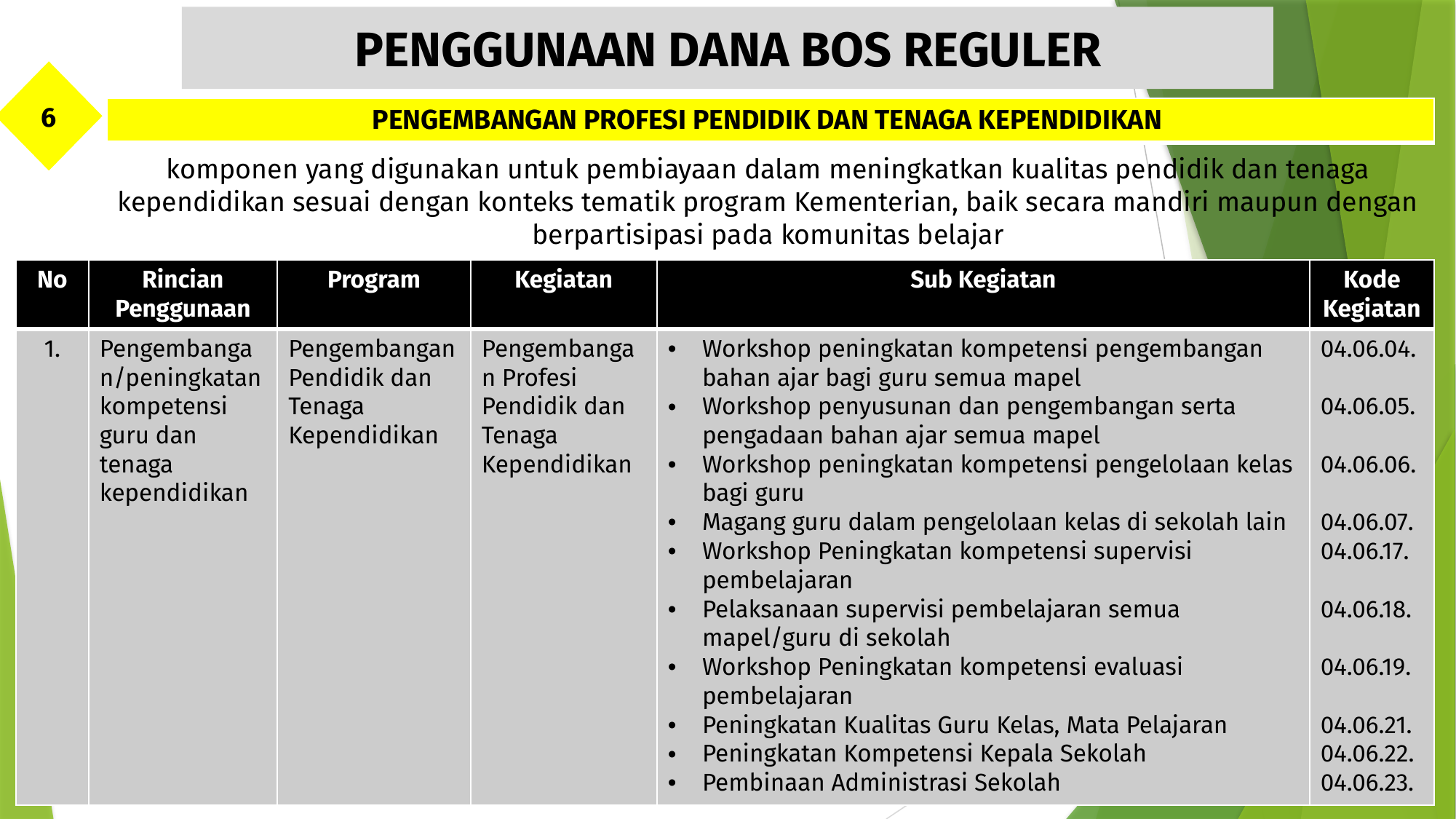

PENGGUNAAN DANA BOS REGULER
6
| PENGEMBANGAN PROFESI PENDIDIK DAN TENAGA KEPENDIDIKAN |
| --- |
komponen yang digunakan untuk pembiayaan dalam meningkatkan kualitas pendidik dan tenaga kependidikan sesuai dengan konteks tematik program Kementerian, baik secara mandiri maupun dengan berpartisipasi pada komunitas belajar
| No | Rincian Penggunaan | Program | Kegiatan | Sub Kegiatan | Kode Kegiatan |
| --- | --- | --- | --- | --- | --- |
| 1. | Pengembangan/peningkatan kompetensi guru dan tenaga kependidikan | Pengembangan Pendidik dan Tenaga Kependidikan | Pengembangan Profesi Pendidik dan Tenaga Kependidikan | Workshop peningkatan kompetensi pengembangan bahan ajar bagi guru semua mapel Workshop penyusunan dan pengembangan serta pengadaan bahan ajar semua mapel Workshop peningkatan kompetensi pengelolaan kelas bagi guru Magang guru dalam pengelolaan kelas di sekolah lain Workshop Peningkatan kompetensi supervisi pembelajaran Pelaksanaan supervisi pembelajaran semua mapel/guru di sekolah Workshop Peningkatan kompetensi evaluasi pembelajaran Peningkatan Kualitas Guru Kelas, Mata Pelajaran Peningkatan Kompetensi Kepala Sekolah Pembinaan Administrasi Sekolah | 04.06.04. 04.06.05. 04.06.06. 04.06.07. 04.06.17. 04.06.18. 04.06.19. 04.06.21. 04.06.22. 04.06.23. |